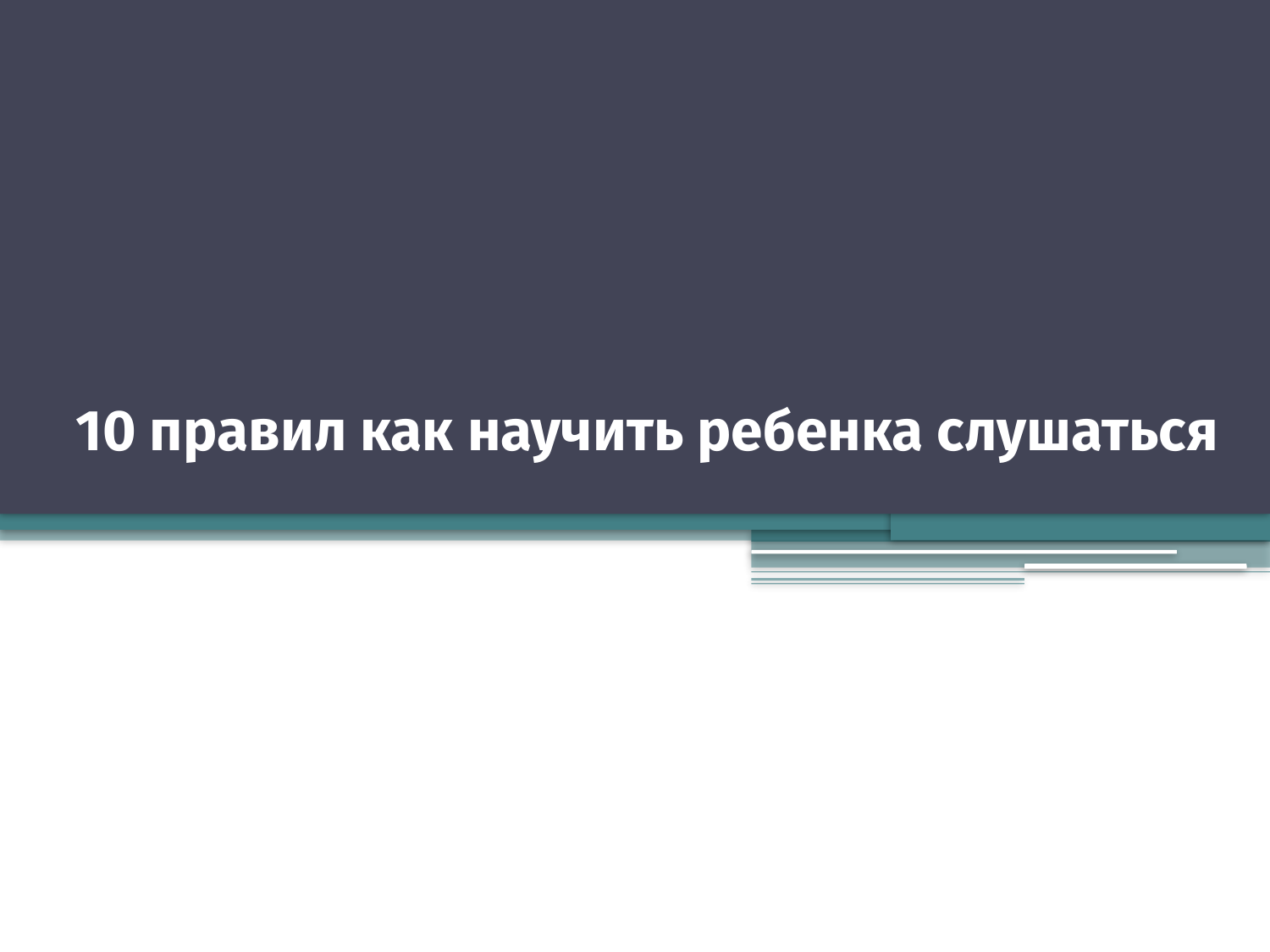

# 10 правил как научить ребенка слушаться